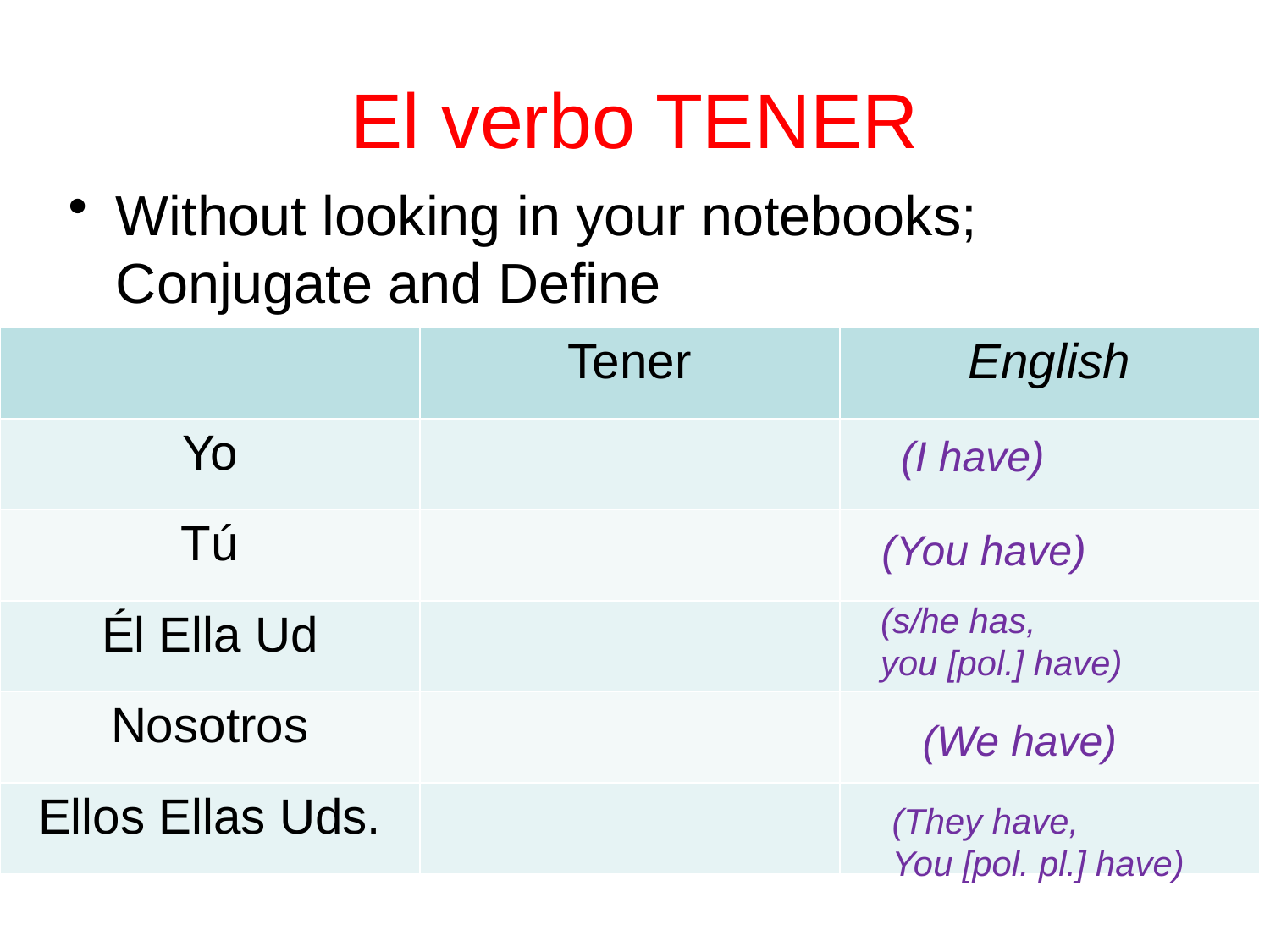

# El verbo TENER
Without looking in your notebooks; Conjugate and Define

|  | Tener | English |
| --- | --- | --- |
| Yo |  |  |
| Tú |  |  |
| Él Ella Ud |  |  |
| Nosotros |  |  |
| Ellos Ellas Uds. |  |  |
(I have)
(You have)
(s/he has,
you [pol.] have)
(We have)
(They have,
You [pol. pl.] have)